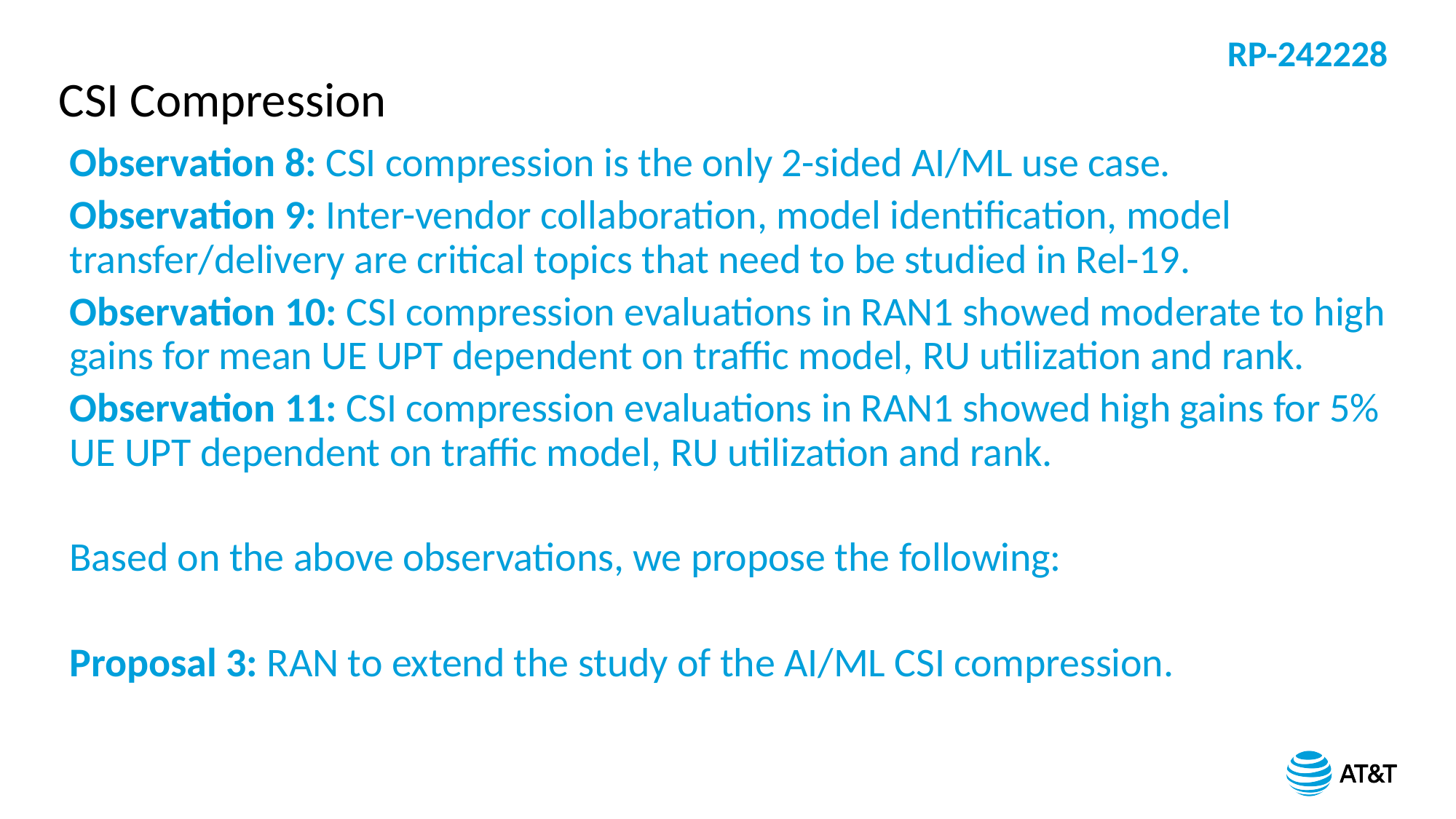

RP-242228
# CSI Compression
Observation 8: CSI compression is the only 2-sided AI/ML use case.
Observation 9: Inter-vendor collaboration, model identification, model transfer/delivery are critical topics that need to be studied in Rel-19.
Observation 10: CSI compression evaluations in RAN1 showed moderate to high gains for mean UE UPT dependent on traffic model, RU utilization and rank.
Observation 11: CSI compression evaluations in RAN1 showed high gains for 5% UE UPT dependent on traffic model, RU utilization and rank.

Based on the above observations, we propose the following:

Proposal 3: RAN to extend the study of the AI/ML CSI compression.